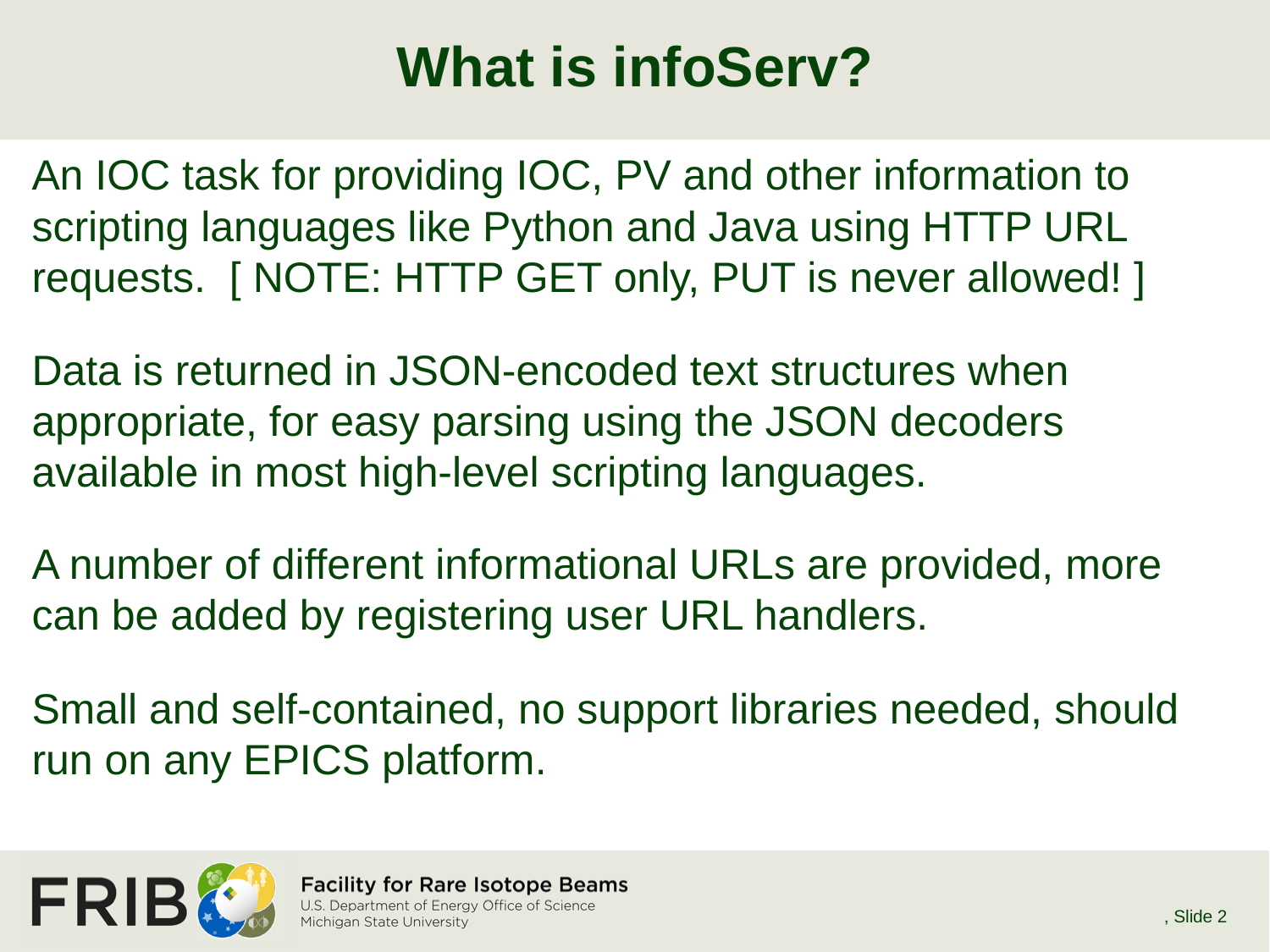

# What is infoServ?
An IOC task for providing IOC, PV and other information to scripting languages like Python and Java using HTTP URL requests.  [ NOTE: HTTP GET only, PUT is never allowed! ]
Data is returned in JSON-encoded text structures when appropriate, for easy parsing using the JSON decoders available in most high-level scripting languages.
A number of different informational URLs are provided, more can be added by registering user URL handlers.
Small and self-contained, no support libraries needed, should run on any EPICS platform.
J. Priller, May 2015 EPICS Collaboration Meeting - infoServ
, Slide 2